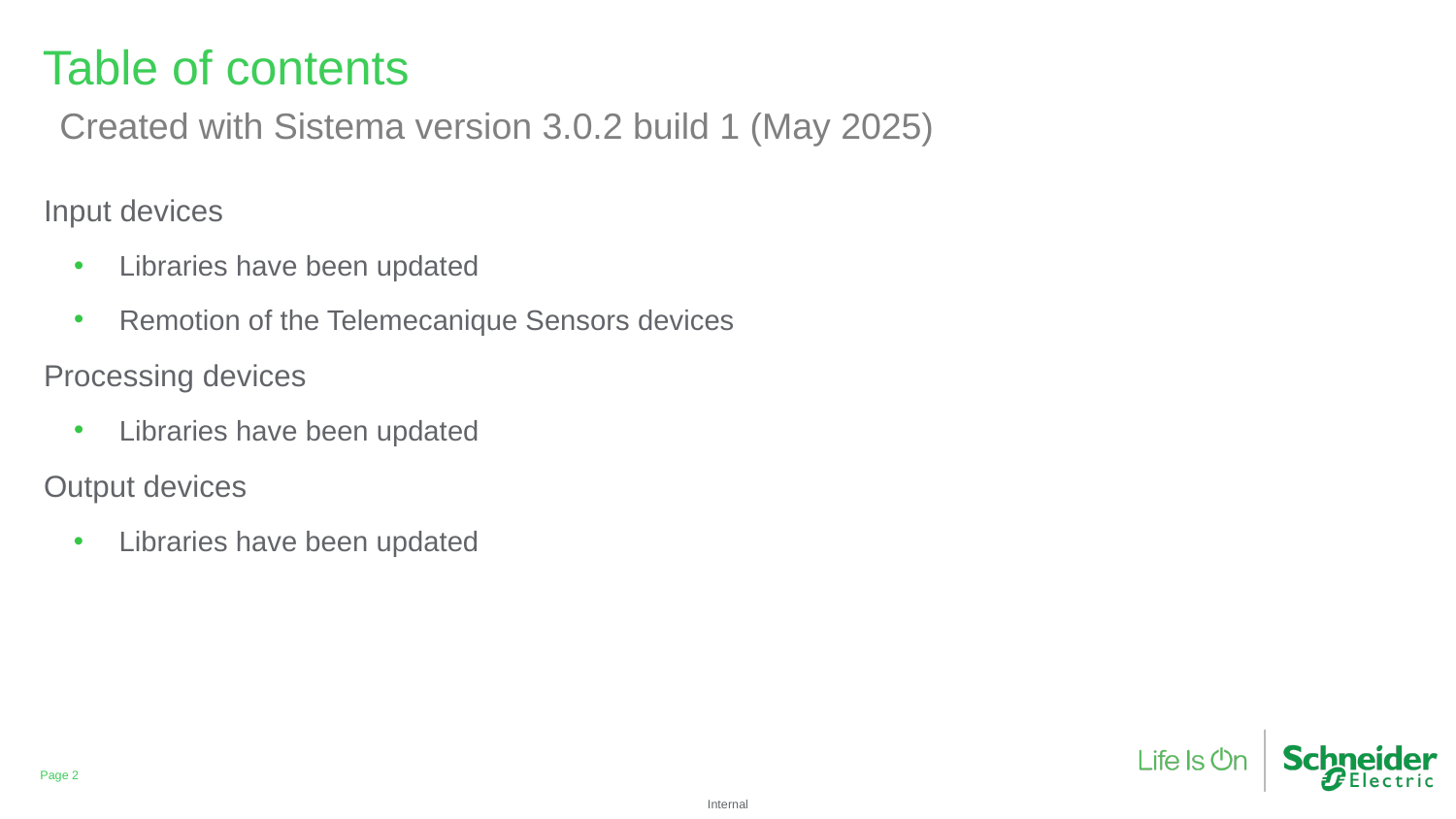

Table of contents
Created with Sistema version 3.0.2 build 1 (May 2025)
Input devices
Libraries have been updated
Remotion of the Telemecanique Sensors devices
Processing devices
Libraries have been updated
Output devices
Libraries have been updated

Page 2